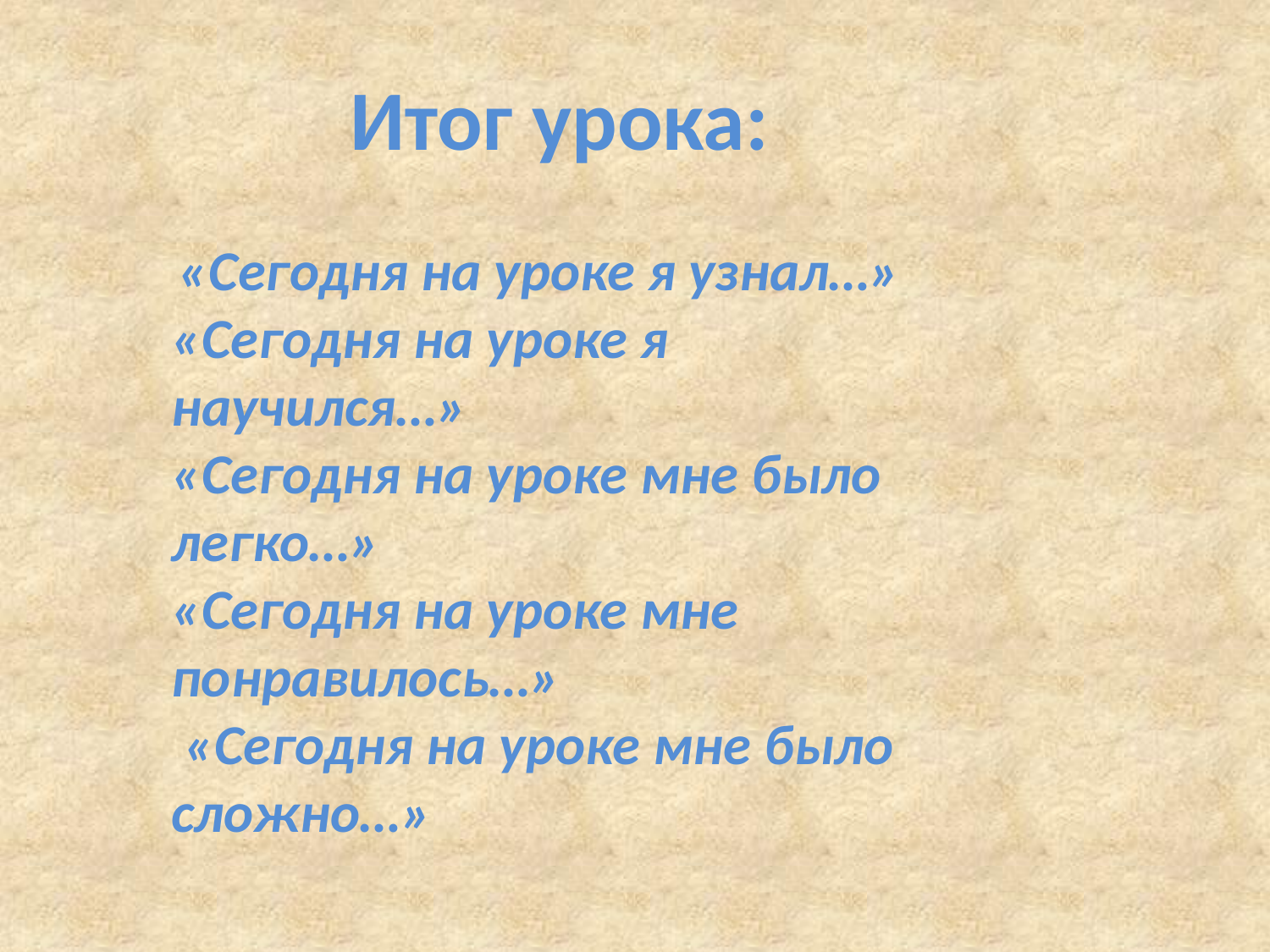

Итог урока:
 «Сегодня на уроке я узнал…»
«Сегодня на уроке я научился…»
«Сегодня на уроке мне было легко…»
«Сегодня на уроке мне понравилось…»
 «Сегодня на уроке мне было сложно…»